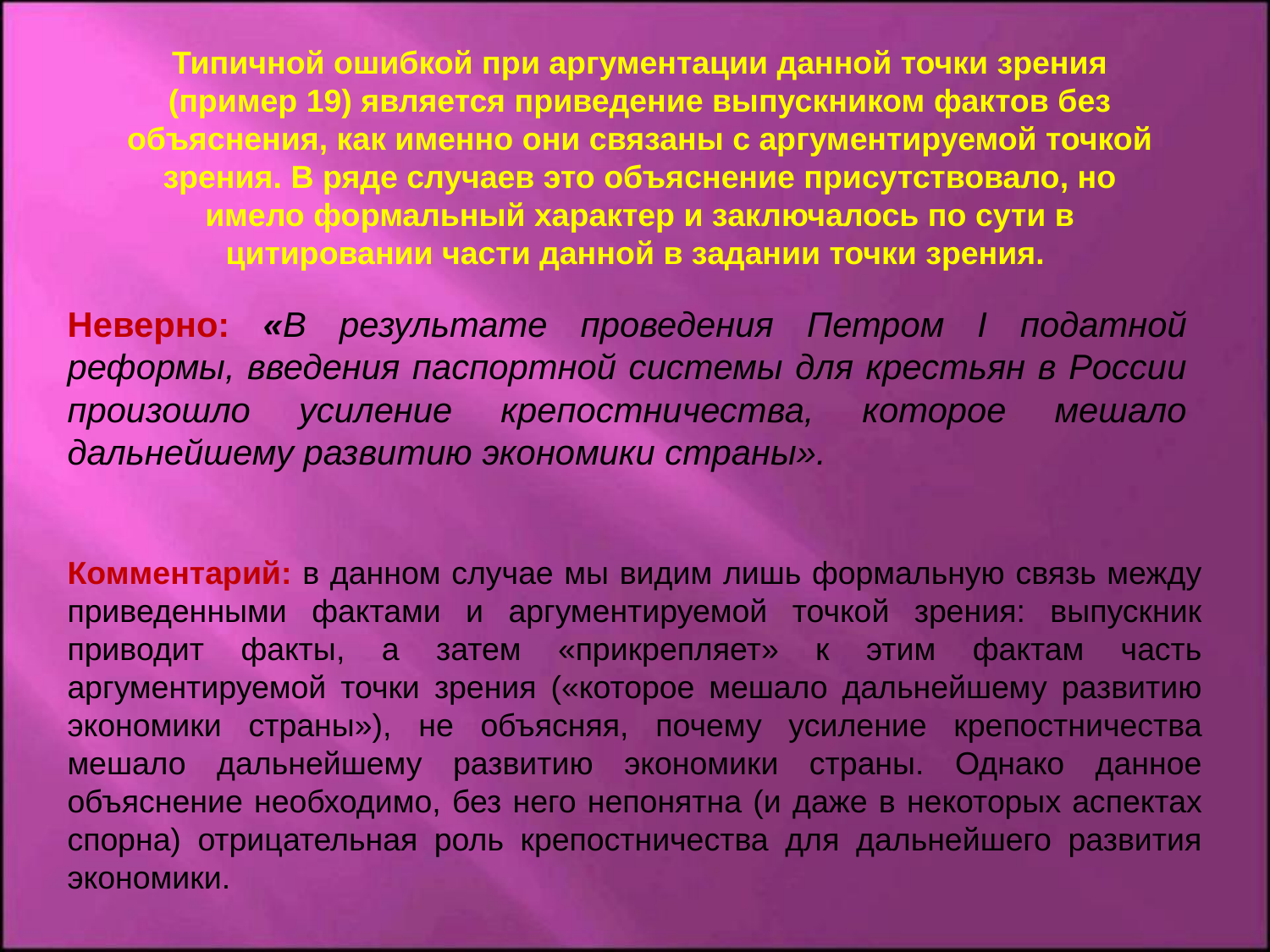

Типичной ошибкой при аргументации данной точки зрения (пример 19) является приведение выпускником фактов без объяснения, как именно они связаны с аргументируемой точкой зрения. В ряде случаев это объяснение присутствовало, но имело формальный характер и заключалось по сути в цитировании части данной в задании точки зрения.
Неверно: «В результате проведения Петром I податной реформы, введения паспортной системы для крестьян в России произошло усиление крепостничества, которое мешало дальнейшему развитию экономики страны».
Комментарий: в данном случае мы видим лишь формальную связь между приведенными фактами и аргументируемой точкой зрения: выпускник приводит факты, а затем «прикрепляет» к этим фактам часть аргументируемой точки зрения («которое мешало дальнейшему развитию экономики страны»), не объясняя, почему усиление крепостничества мешало дальнейшему развитию экономики страны. Однако данное объяснение необходимо, без него непонятна (и даже в некоторых аспектах спорна) отрицательная роль крепостничества для дальнейшего развития экономики.